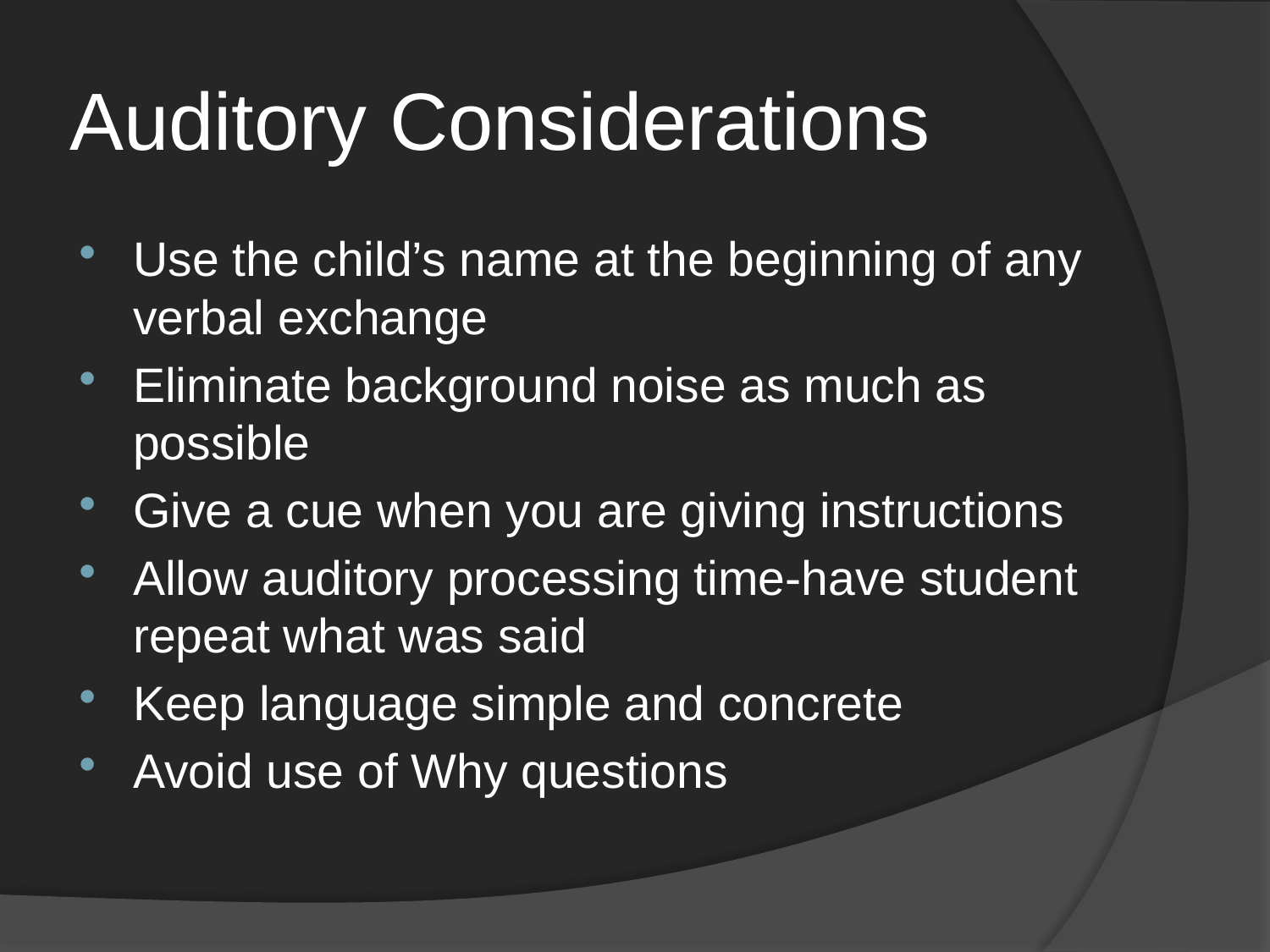

# Auditory Considerations
Use the child’s name at the beginning of any verbal exchange
Eliminate background noise as much as possible
Give a cue when you are giving instructions
Allow auditory processing time-have student repeat what was said
Keep language simple and concrete
Avoid use of Why questions